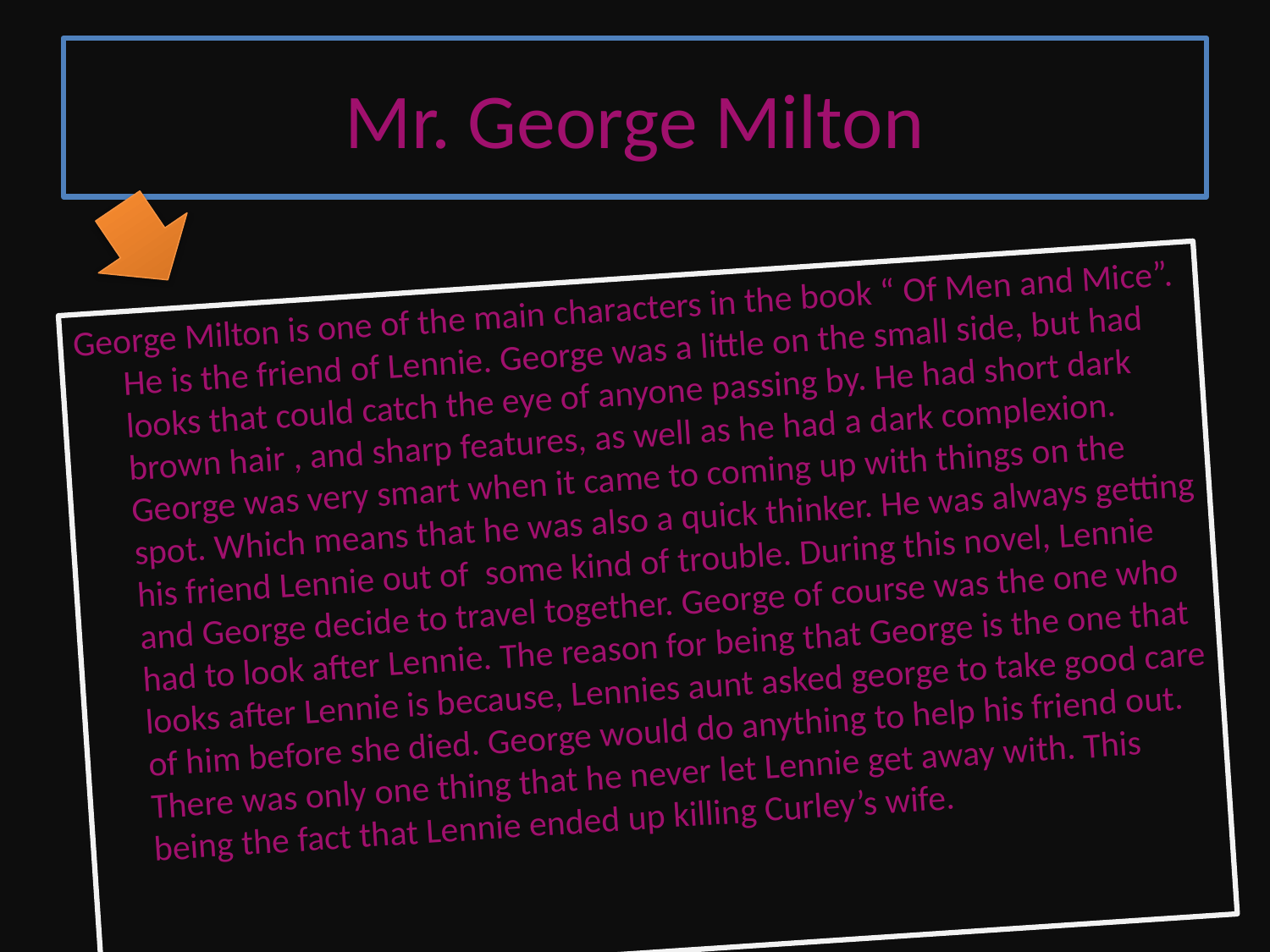

# Mr. George Milton

George Milton is one of the main characters in the book “ Of Men and Mice”. He is the friend of Lennie. George was a little on the small side, but had looks that could catch the eye of anyone passing by. He had short dark brown hair , and sharp features, as well as he had a dark complexion. George was very smart when it came to coming up with things on the spot. Which means that he was also a quick thinker. He was always getting his friend Lennie out of  some kind of trouble. During this novel, Lennie and George decide to travel together. George of course was the one who had to look after Lennie. The reason for being that George is the one that looks after Lennie is because, Lennies aunt asked george to take good care of him before she died. George would do anything to help his friend out. There was only one thing that he never let Lennie get away with. This being the fact that Lennie ended up killing Curley’s wife.